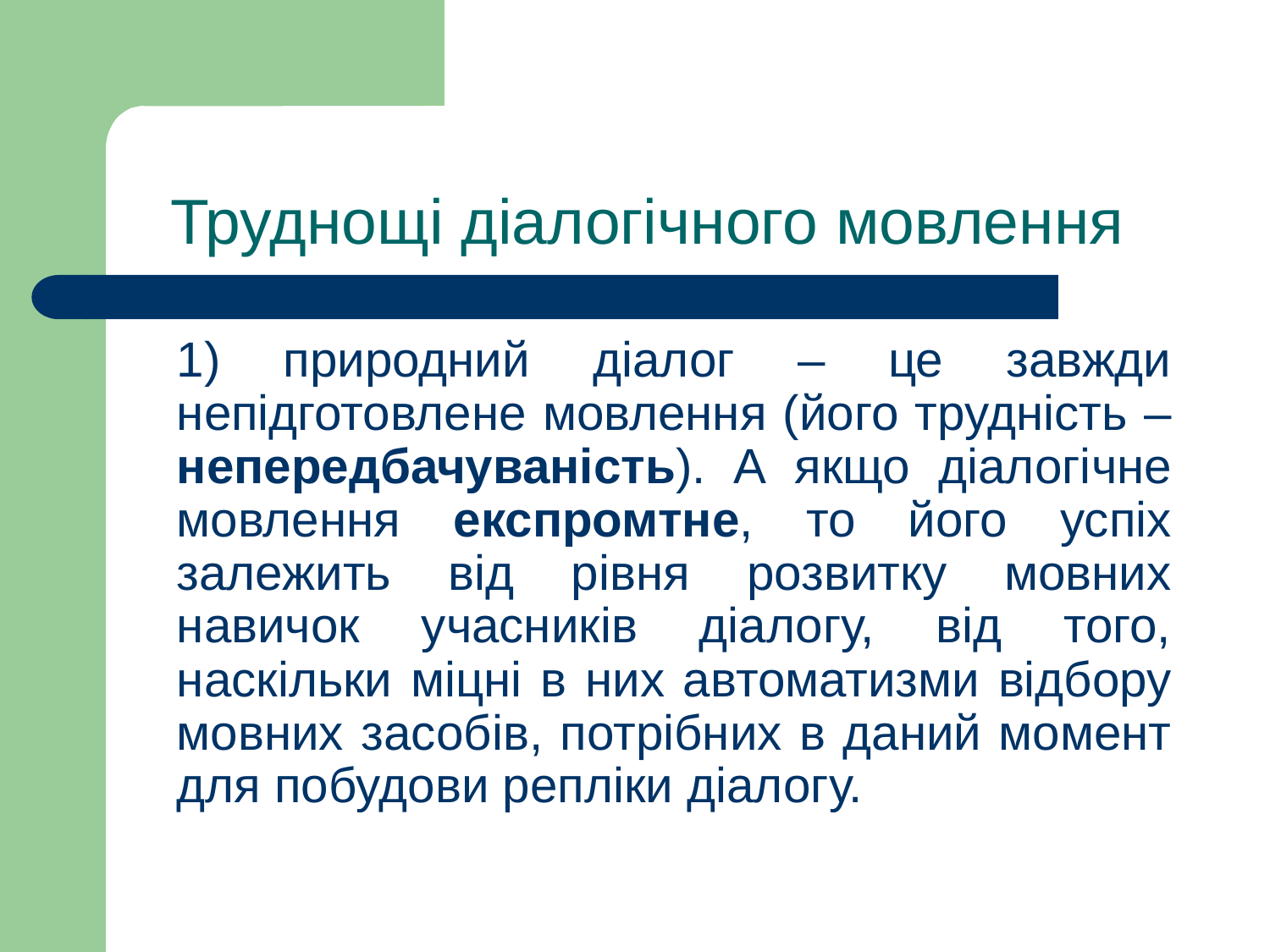

# Труднощі діалогічного мовлення
	1) природний діалог – це завжди непідготовлене мовлення (його трудність – непередбачуваність). А якщо діалогічне мовлення експромтне, то його успіх залежить від рівня розвитку мовних навичок учасників діалогу, від того, наскільки міцні в них автоматизми відбору мовних засобів, потрібних в даний момент для побудови репліки діалогу.